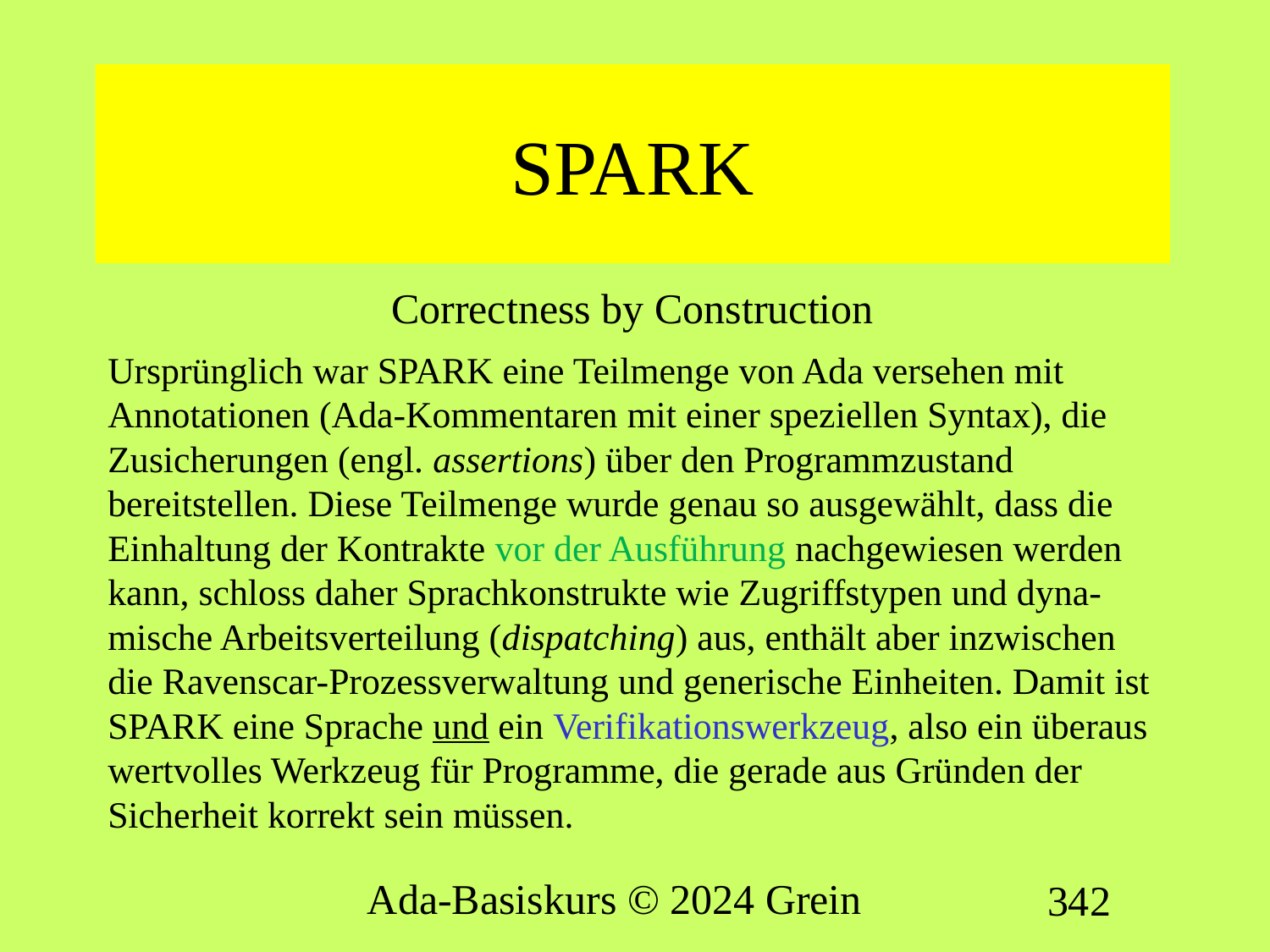

# SPARK
Correctness by Construction
Ursprünglich war SPARK eine Teilmenge von Ada versehen mit Annotationen (Ada-Kommentaren mit einer speziellen Syntax), die Zusicherungen (engl. assertions) über den Programmzustand bereitstellen. Diese Teilmenge wurde genau so ausgewählt, dass die Einhaltung der Kontrakte vor der Ausführung nachgewiesen werden kann, schloss daher Sprachkonstrukte wie Zugriffstypen und dyna-mische Arbeitsverteilung (dispatching) aus, enthält aber inzwischen die Ravenscar-Prozessverwaltung und generische Einheiten. Damit ist SPARK eine Sprache und ein Verifikationswerkzeug, also ein überaus wertvolles Werkzeug für Programme, die gerade aus Gründen der Sicherheit korrekt sein müssen.
Ada-Basiskurs © 2024 Grein
342